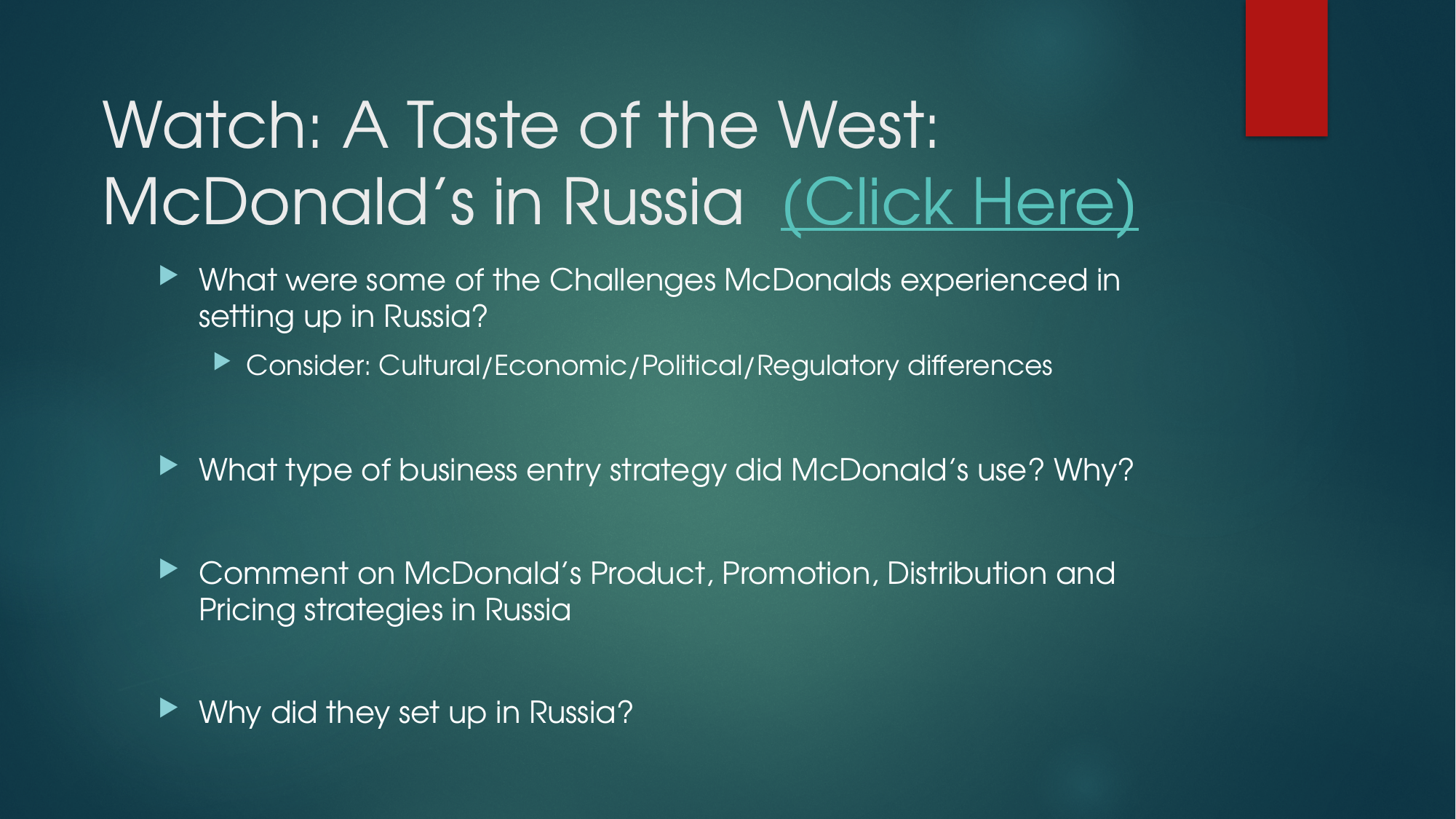

# Watch: A Taste of the West: McDonald’s in Russia  (Click Here)
What were some of the Challenges McDonalds experienced in setting up in Russia?
Consider: Cultural/Economic/Political/Regulatory differences

What type of business entry strategy did McDonald’s use? Why?

Comment on McDonald’s Product, Promotion, Distribution and Pricing strategies in Russia

Why did they set up in Russia?